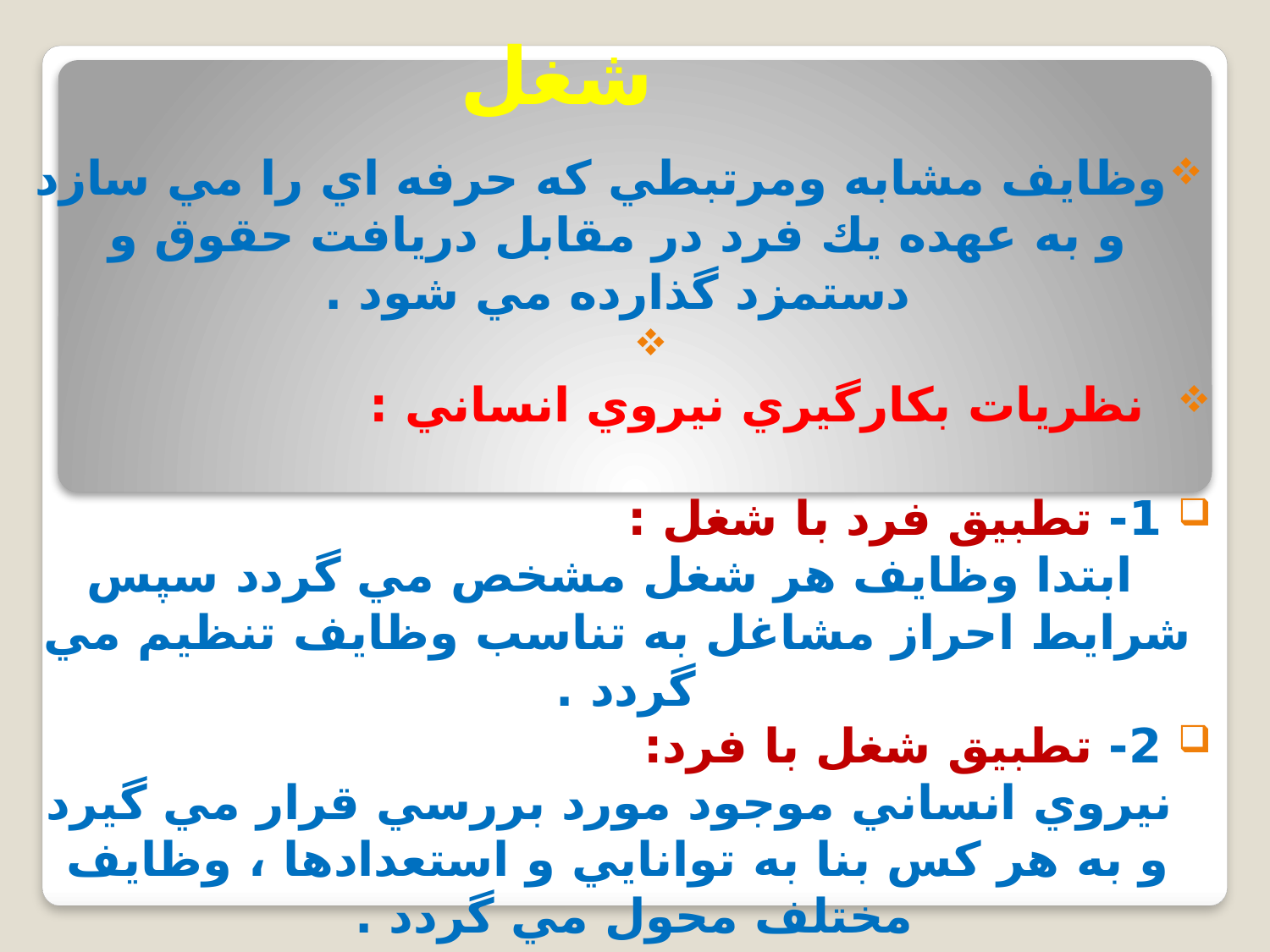

# شغل
وظايف مشابه ومرتبطي كه حرفه اي را مي سازد و به عهده يك فرد در مقابل دريافت حقوق و دستمزد گذارده مي شود .

  نظريات بكارگيري نيروي انساني :

 1- تطبيق فرد با شغل :
 ابتدا وظايف هر شغل مشخص مي گردد سپس شرايط احراز مشاغل به تناسب وظايف تنظيم مي گردد .
 2- تطبيق شغل با فرد:
 نيروي انساني موجود مورد بررسي قرار مي گيرد و به هر كس بنا به توانايي و استعدادها ، وظايف مختلف محول مي گردد .